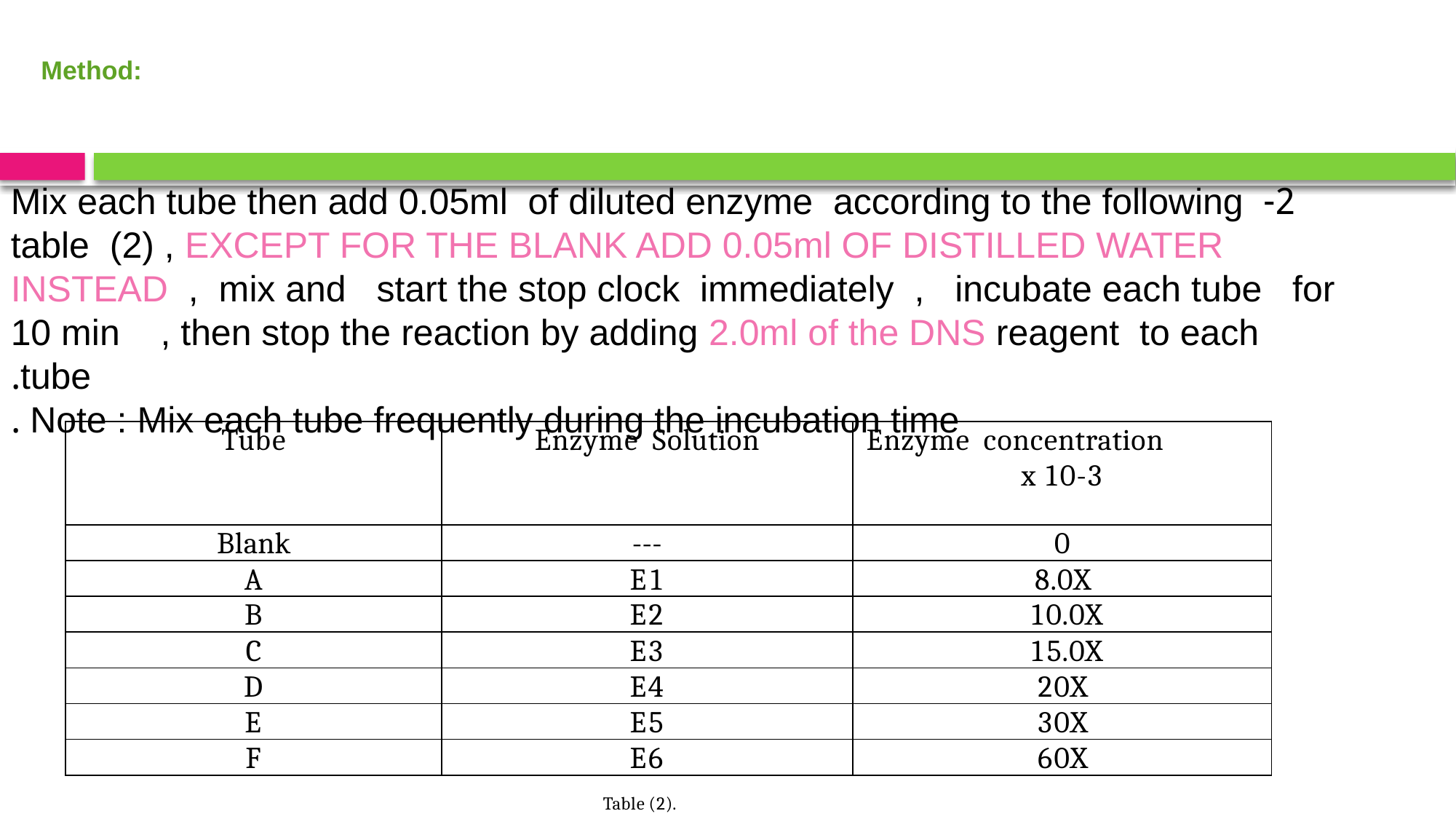

# Method:
2-  Mix each tube then add 0.05ml  of diluted enzyme  according to the following table  (2) , EXCEPT FOR THE BLANK ADD 0.05ml OF DISTILLED WATER INSTEAD  ,  mix and   start the stop clock  immediately  ,   incubate each tube   for 10 min    , then stop the reaction by adding 2.0ml of the DNS reagent  to each tube.
Note : Mix each tube frequently during the incubation time .
| Tube | Enzyme Solution | Enzyme concentration x 10-3 |
| --- | --- | --- |
| Blank | --- | 0 |
| A | E1 | 8.0X |
| B | E2 | 10.0X |
| C | E3 | 15.0X |
| D | E4 | 20X |
| E | E5 | 30X |
| F | E6 | 60X |
Table (2).